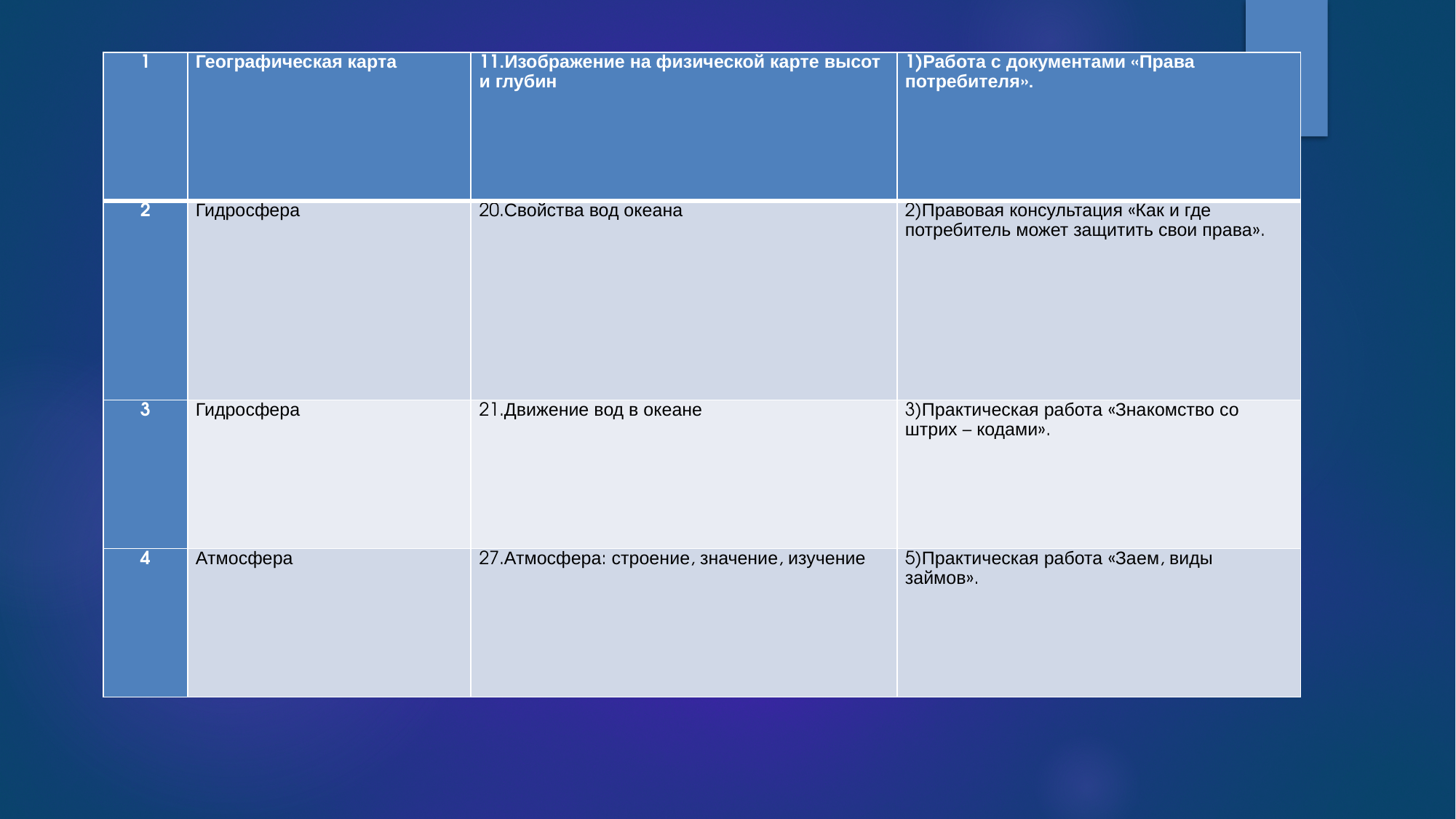

#
| 1 | Географическая карта | 11.Изображение на физической карте высот и глубин | 1)Работа с документами «Права потребителя». |
| --- | --- | --- | --- |
| 2 | Гидросфера | 20.Свойства вод океана | 2)Правовая консультация «Как и где потребитель может защитить свои права». |
| 3 | Гидросфера | 21.Движение вод в океане | 3)Практическая работа «Знакомство со штрих – кодами». |
| 4 | Атмосфера | 27.Атмосфера: строение, значение, изучение | 5)Практическая работа «Заем, виды займов». |